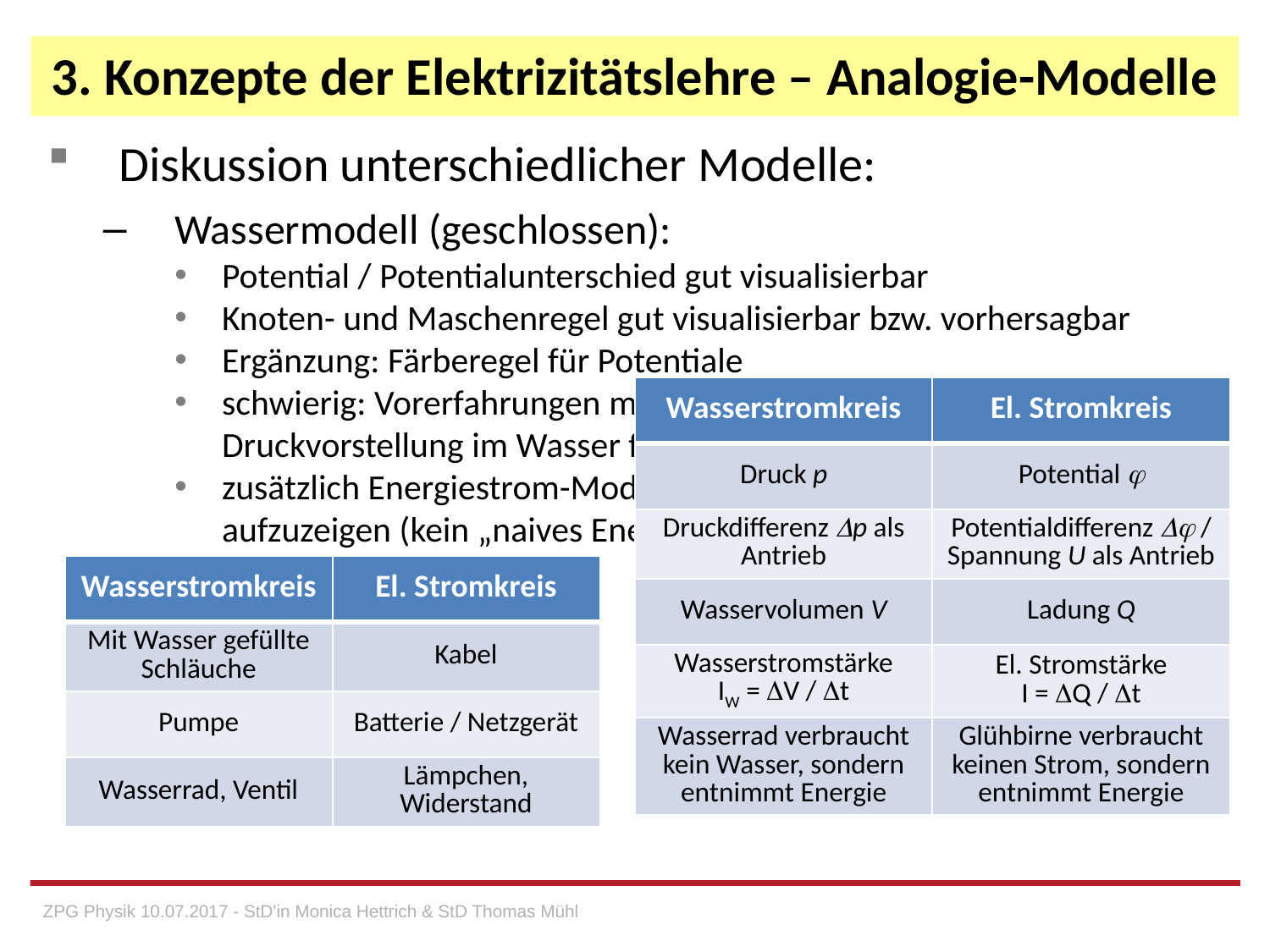

# 3. Konzepte der Elektrizitätslehre – Analogie-Modelle
Diskussion unterschiedlicher Modelle:
Wassermodell (geschlossen):
Potential / Potentialunterschied gut visualisierbar
Knoten- und Maschenregel gut visualisierbar bzw. vorhersagbar
Ergänzung: Färberegel für Potentiale
schwierig: Vorerfahrungen mit Wasserströmen fehlen, Druckvorstellung im Wasser fehlt zunächst
zusätzlich Energiestrom-Modell erforderlich, um Energiefluss aufzuzeigen (kein „naives Energieträger-Modell“)
| Wasserstromkreis | El. Stromkreis |
| --- | --- |
| Druck p | Potential ϕ |
| Druckdifferenz Δp als Antrieb | Potentialdifferenz Δϕ / Spannung U als Antrieb |
| Wasservolumen V | Ladung Q |
| Wasserstromstärke IW = ΔV / Δt | El. Stromstärke I = ΔQ / Δt |
| Wasserrad verbraucht kein Wasser, sondern entnimmt Energie | Glühbirne verbraucht keinen Strom, sondern entnimmt Energie |
| Wasserstromkreis | El. Stromkreis |
| --- | --- |
| Mit Wasser gefüllte Schläuche | Kabel |
| Pumpe | Batterie / Netzgerät |
| Wasserrad, Ventil | Lämpchen, Widerstand |
ZPG Physik 10.07.2017 - StD'in Monica Hettrich & StD Thomas Mühl